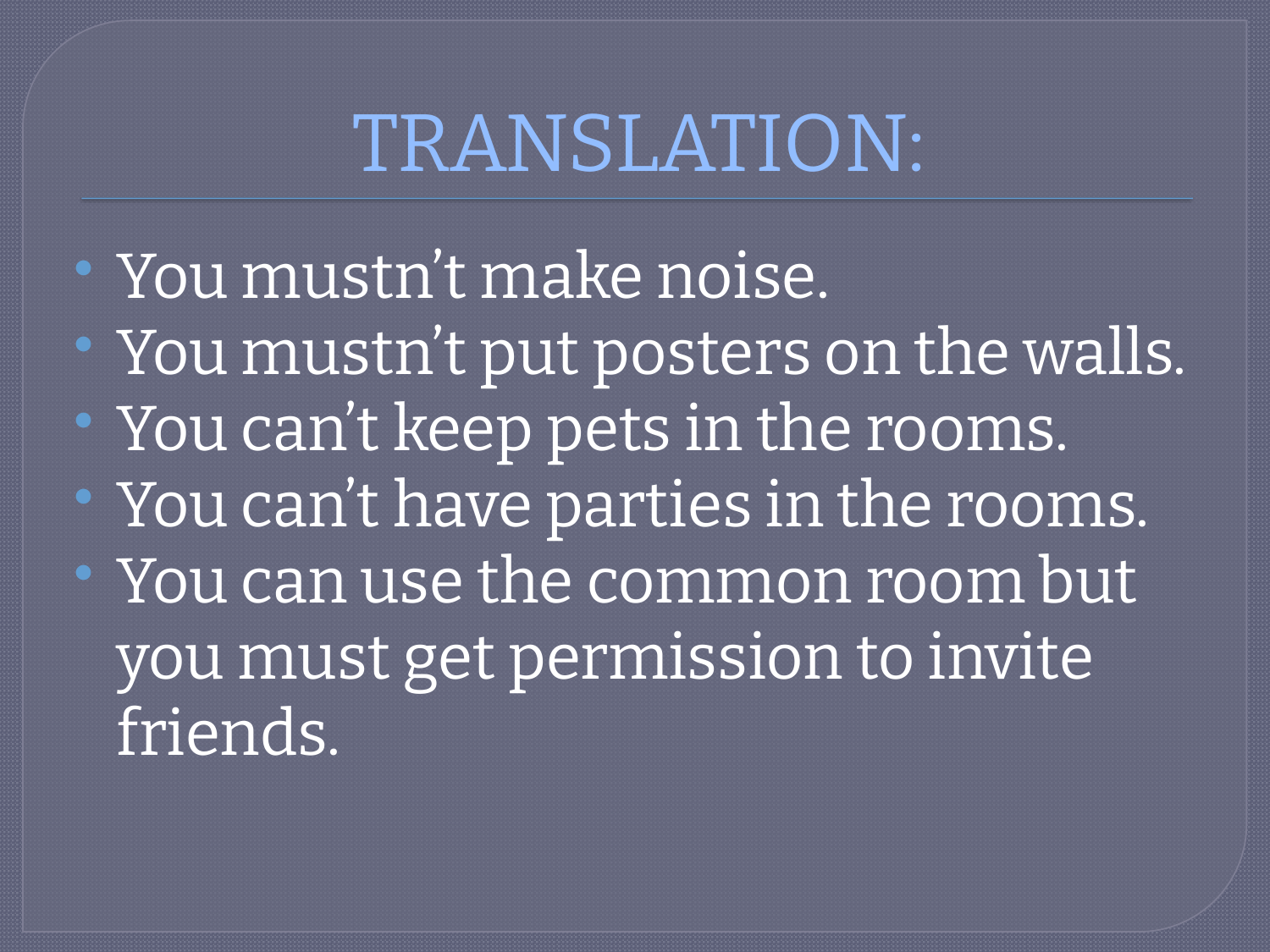

# TRANSLATION:
You mustn’t make noise.
You mustn’t put posters on the walls.
You can’t keep pets in the rooms.
You can’t have parties in the rooms.
You can use the common room but you must get permission to invite friends.